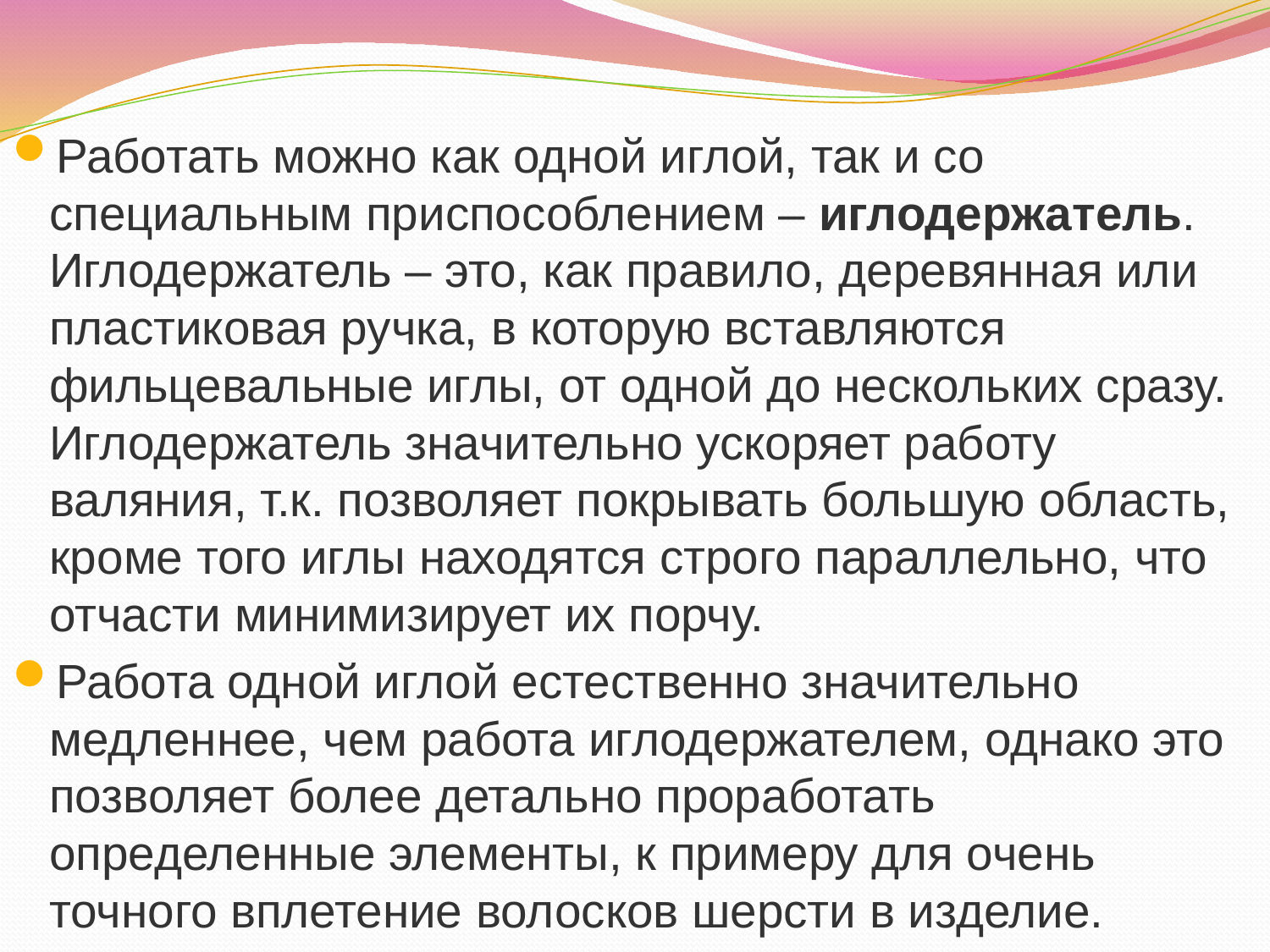

#
Работать можно как одной иглой, так и со специальным приспособлением – иглодержатель. Иглодержатель – это, как правило, деревянная или пластиковая ручка, в которую вставляются фильцевальные иглы, от одной до нескольких сразу. Иглодержатель значительно ускоряет работу валяния, т.к. позволяет покрывать большую область, кроме того иглы находятся строго параллельно, что отчасти минимизирует их порчу.
Работа одной иглой естественно значительно медленнее, чем работа иглодержателем, однако это позволяет более детально проработать определенные элементы, к примеру для очень точного вплетение волосков шерсти в изделие.